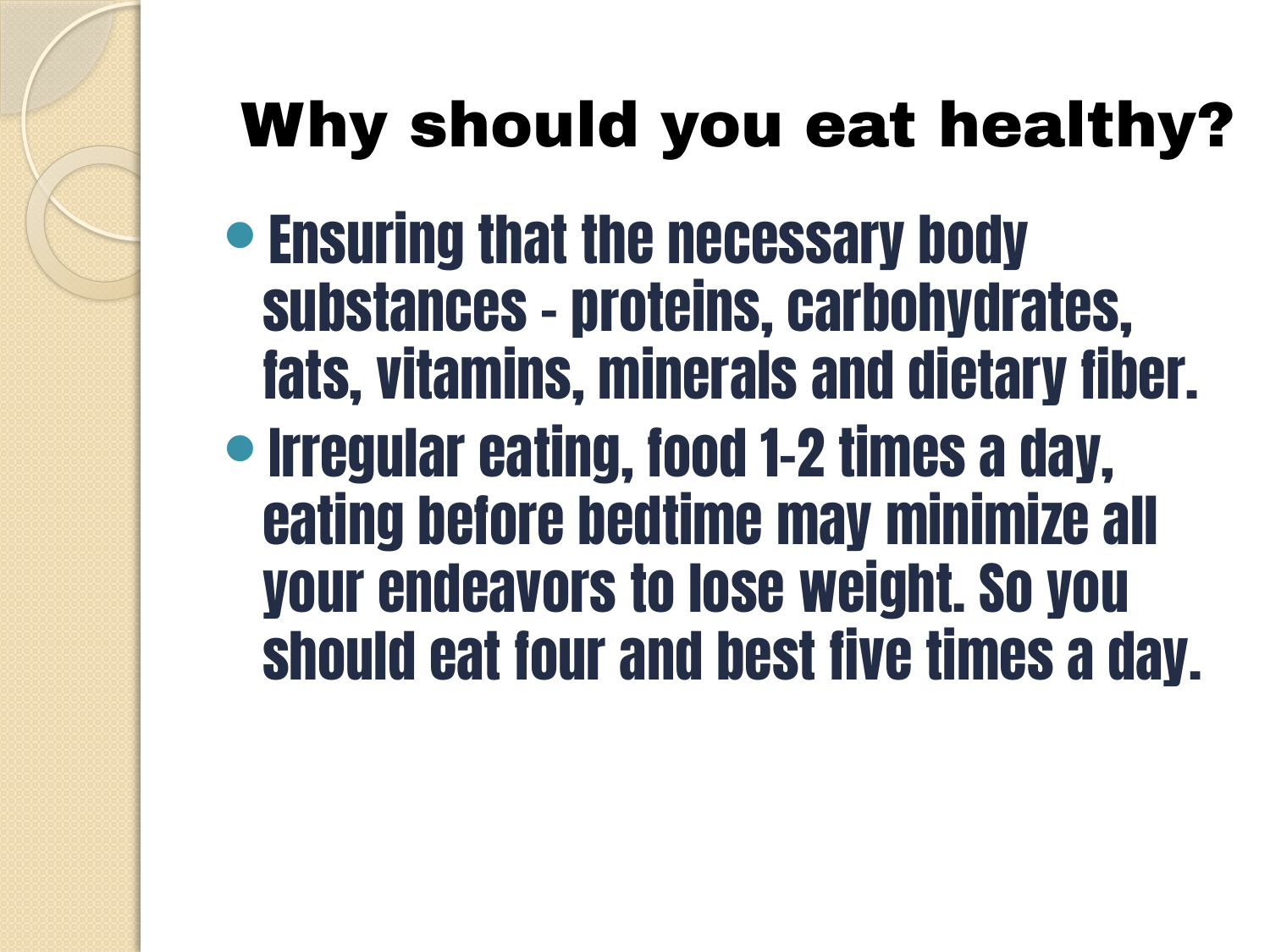

# Why should you eat healthy?
Ensuring that the necessary body substances - proteins, carbohydrates, fats, vitamins, minerals and dietary fiber.
Irregular eating, food 1-2 times a day, eating before bedtime may minimize all your endeavors to lose weight. So you should eat four and best five times a day.